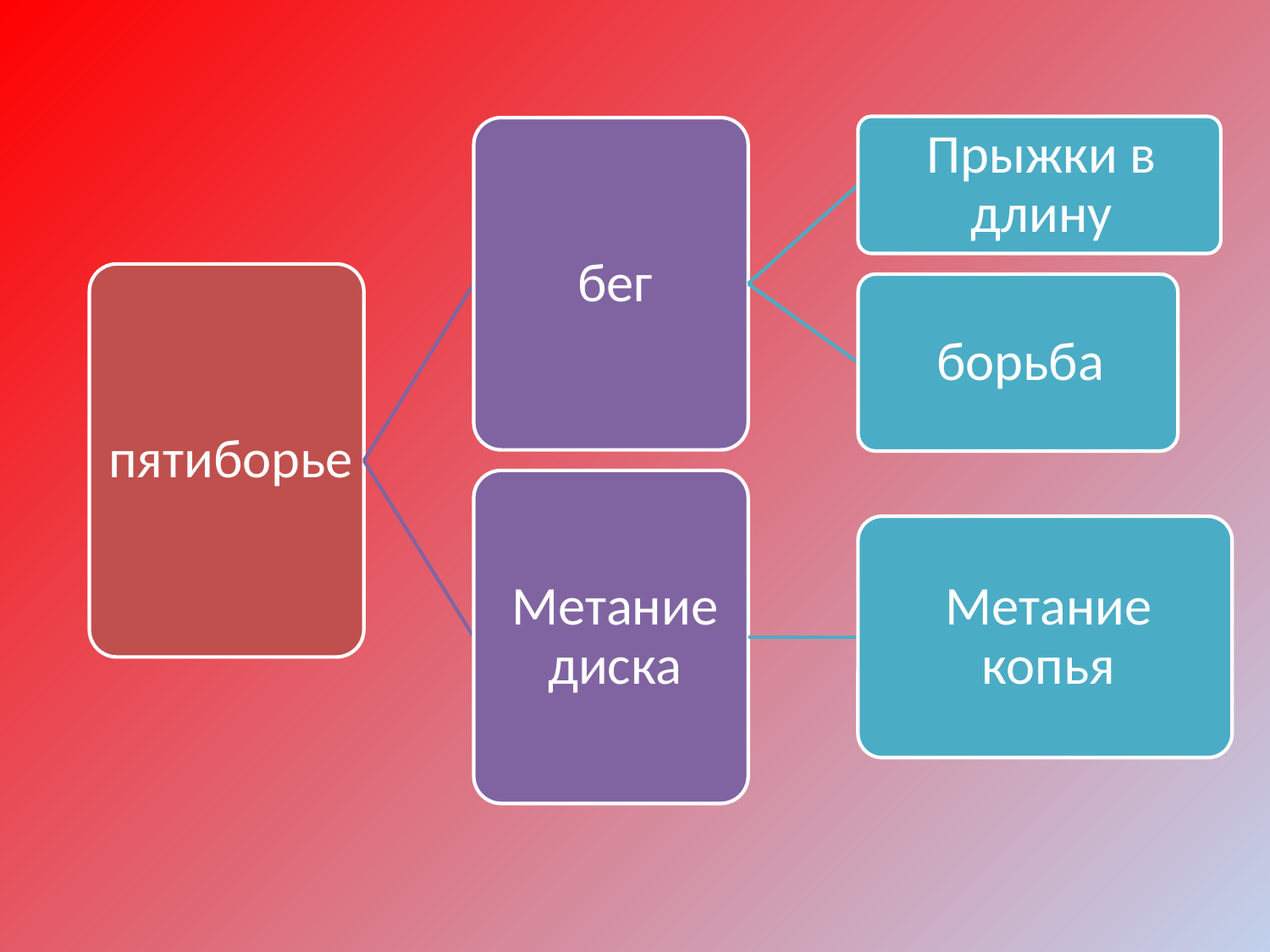

пятиборье

бег

Прыжки в длину

борьба

Метание диска

Метание копья